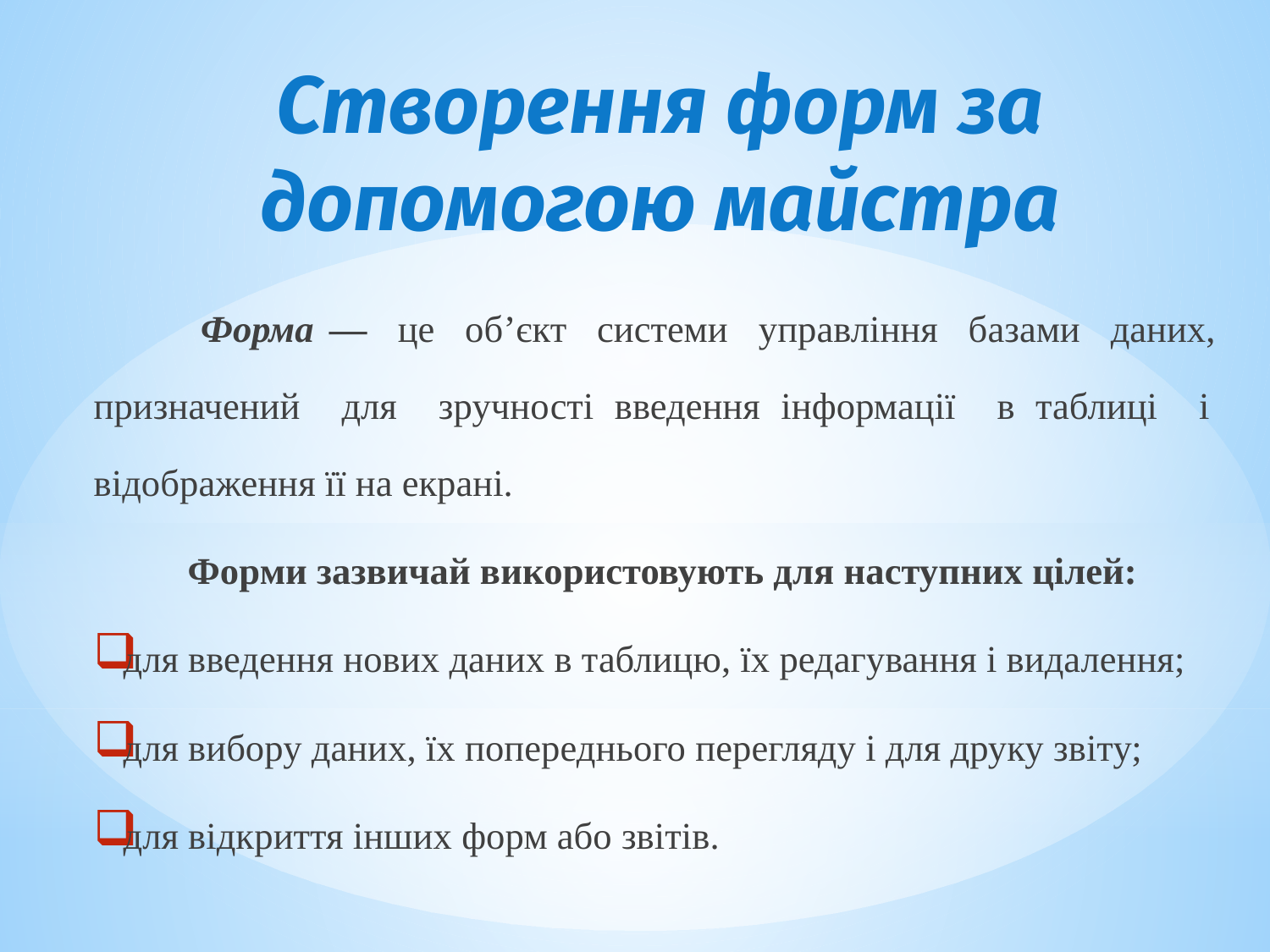

# Створення форм за допомогою майстра
       Форма —  це  об’єкт  системи  управління  базами  даних,  призначений  для  зручності введення інформації  в таблиці  і  відображення її на екрані.
Форми зазвичай використовують для наступних цілей:
для введення нових даних в таблицю, їх редагування і видалення;
для вибору даних, їх попереднього перегляду і для друку звіту;
для відкриття інших форм або звітів.